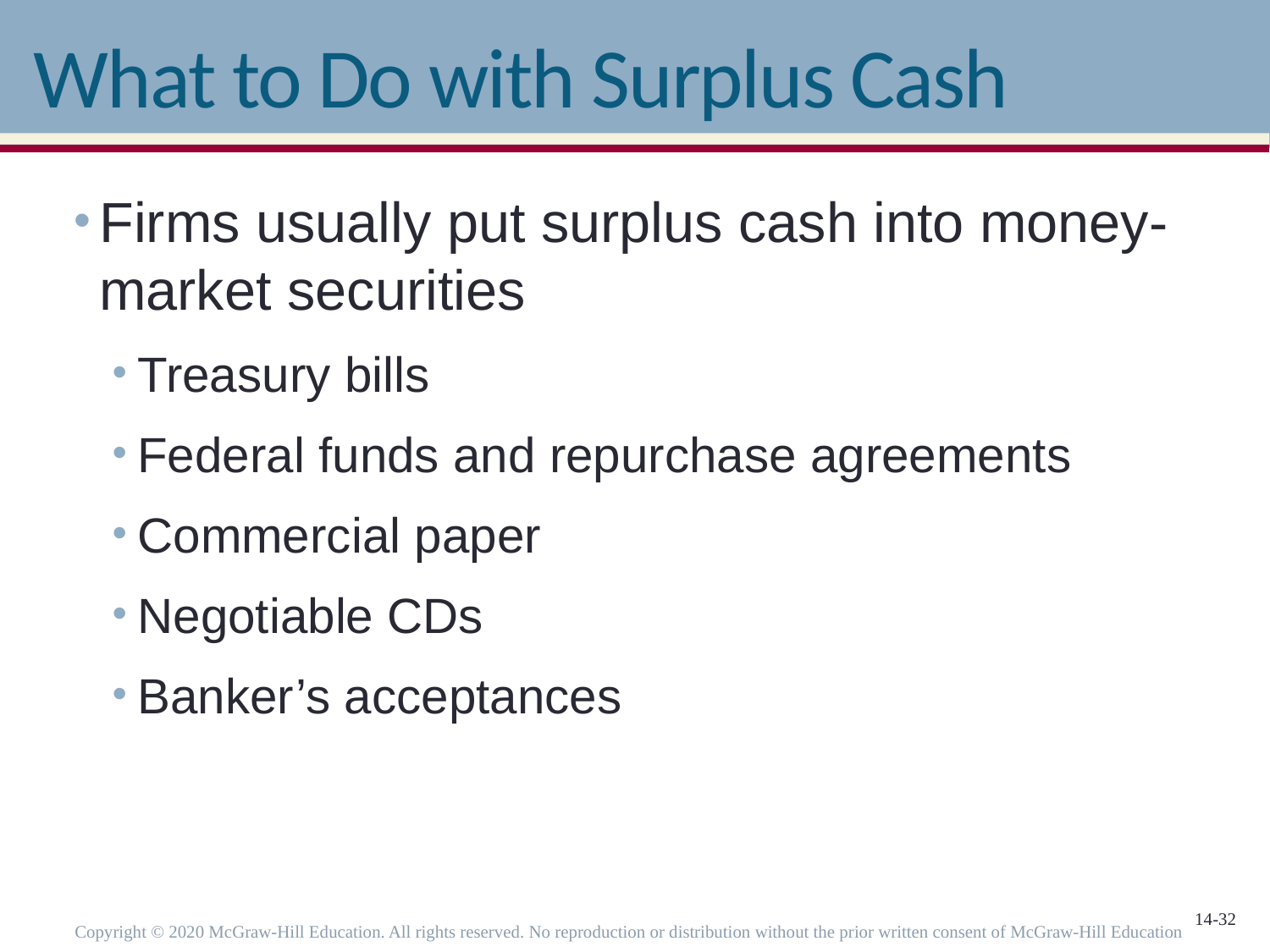

# What to Do with Surplus Cash
Firms usually put surplus cash into money-market securities
Treasury bills
Federal funds and repurchase agreements
Commercial paper
Negotiable CDs
Banker’s acceptances
Copyright © 2020 McGraw-Hill Education. All rights reserved. No reproduction or distribution without the prior written consent of McGraw-Hill Education